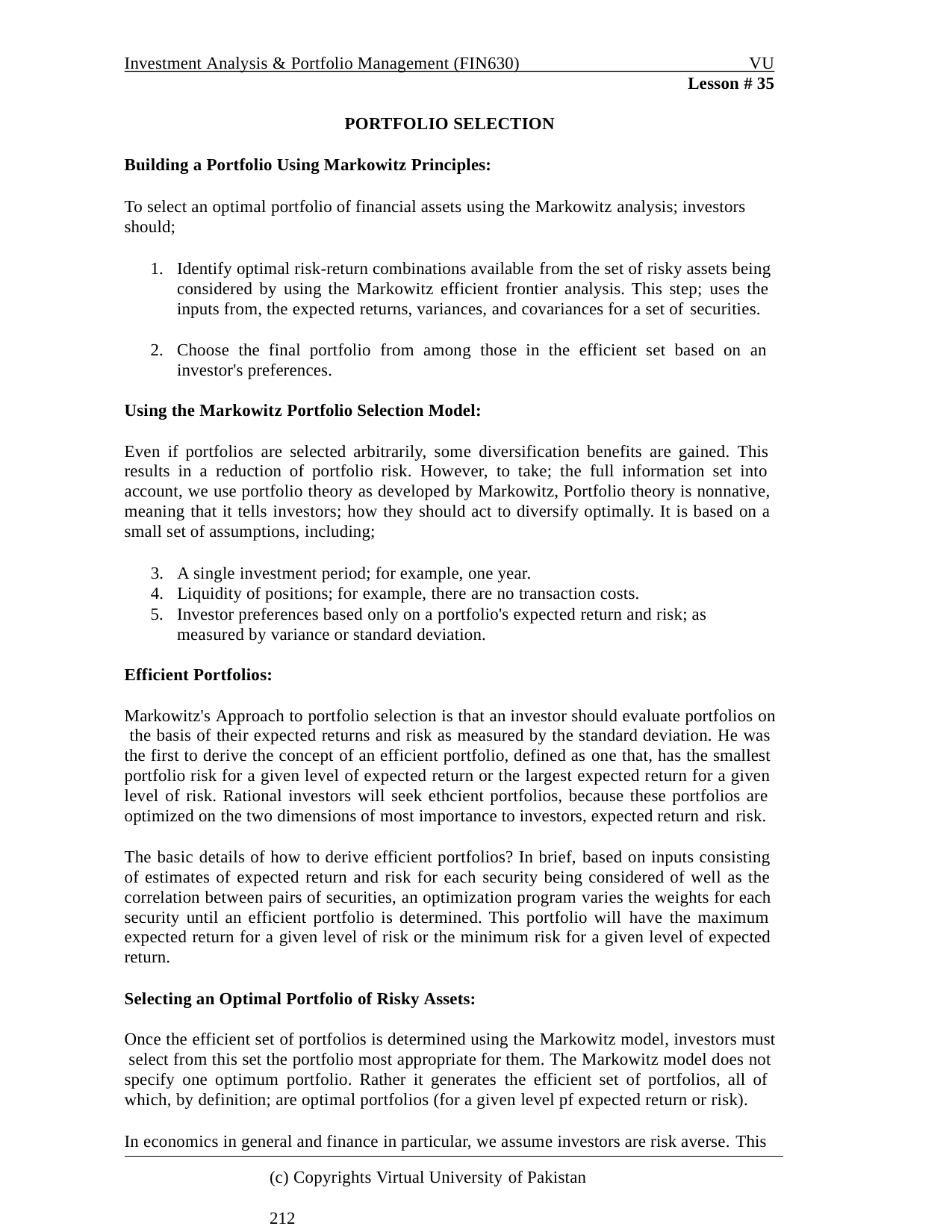

Investment Analysis & Portfolio Management (FIN630)
VU
Lesson # 35

PORTFOLIO SELECTION

Building a Portfolio Using Markowitz Principles:

To select an optimal portfolio of financial assets using the Markowitz analysis; investors  should;

Identify optimal risk-return combinations available from the set of risky assets being  considered by using the Markowitz efficient frontier analysis. This step; uses the  inputs from, the expected returns, variances, and covariances for a set of securities.

Choose the final portfolio from among those in the efficient set based on an  investor's preferences.

Using the Markowitz Portfolio Selection Model:

Even if portfolios are selected arbitrarily, some diversification benefits are gained. This  results in a reduction of portfolio risk. However, to take; the full information set into  account, we use portfolio theory as developed by Markowitz, Portfolio theory is nonnative,  meaning that it tells investors; how they should act to diversify optimally. It is based on a  small set of assumptions, including;

A single investment period; for example, one year.
Liquidity of positions; for example, there are no transaction costs.
Investor preferences based only on a portfolio's expected return and risk; as  measured by variance or standard deviation.

Efficient Portfolios:

Markowitz's Approach to portfolio selection is that an investor should evaluate portfolios on  the basis of their expected returns and risk as measured by the standard deviation. He was  the first to derive the concept of an efficient portfolio, defined as one that, has the smallest  portfolio risk for a given level of expected return or the largest expected return for a given  level of risk. Rational investors will seek ethcient portfolios, because these portfolios are  optimized on the two dimensions of most importance to investors, expected return and risk.

The basic details of how to derive efficient portfolios? In brief, based on inputs consisting  of estimates of expected return and risk for each security being considered of well as the  correlation between pairs of securities, an optimization program varies the weights for each  security until an efficient portfolio is determined. This portfolio will have the maximum  expected return for a given level of risk or the minimum risk for a given level of expected  return.

Selecting an Optimal Portfolio of Risky Assets:

Once the efficient set of portfolios is determined using the Markowitz model, investors must  select from this set the portfolio most appropriate for them. The Markowitz model does not  specify one optimum portfolio. Rather it generates the efficient set of portfolios, all of  which, by definition; are optimal portfolios (for a given level pf expected return or risk).

In economics in general and finance in particular, we assume investors are risk averse. This
(c) Copyrights Virtual University of Pakistan	212